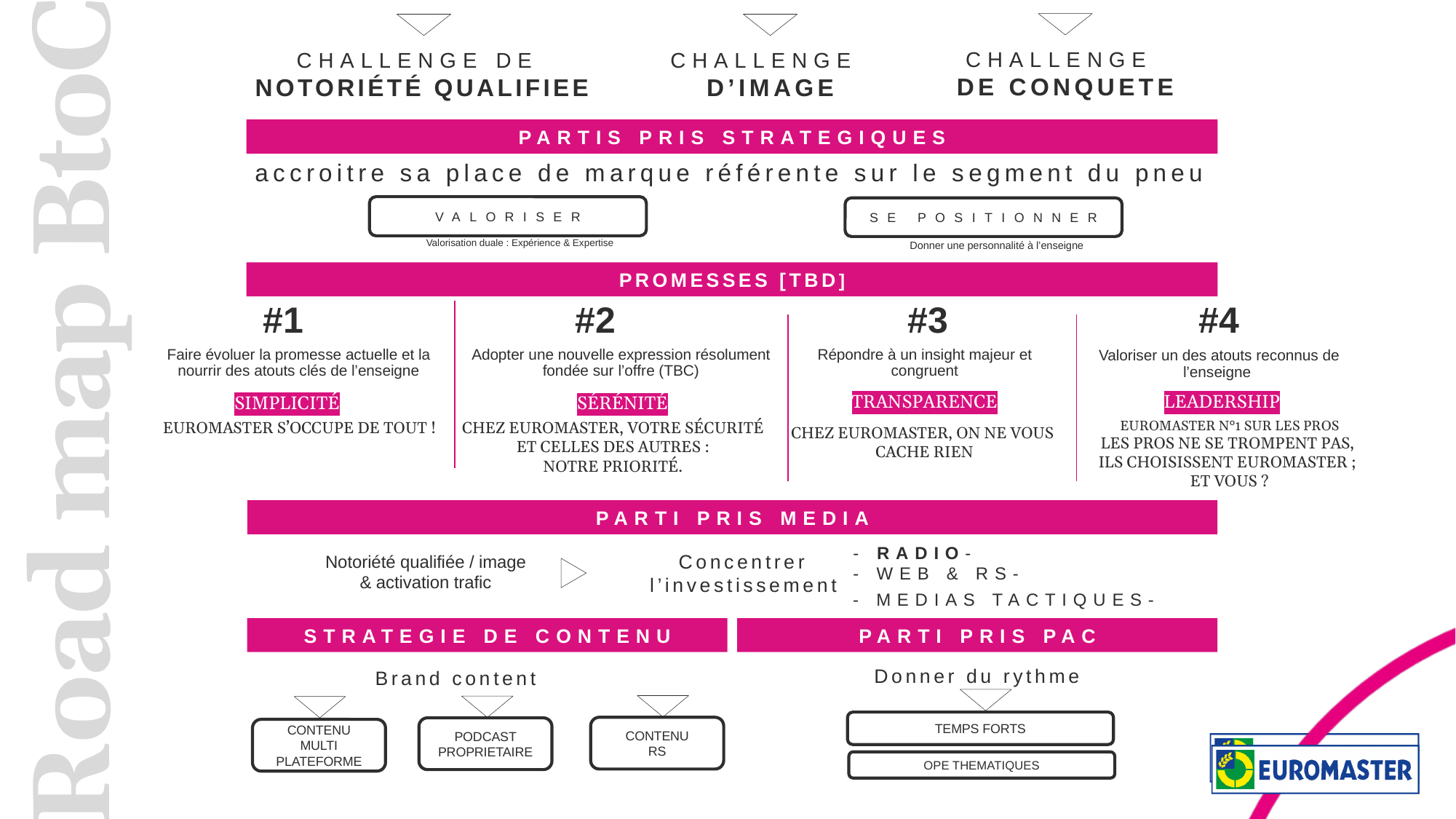

CHALLENGE
DE CONQUETE
CHALLENGE DE
NOTORIÉTÉ QUALIFIEE
CHALLENGE
D’IMAGE
PARTIS PRIS STRATEGIQUES
accroitre sa place de marque référente sur le segment du pneu
VALORISER
SE POSITIONNER
Valorisation duale : Expérience & Expertise
Donner une personnalité à l’enseigne
PROMESSES [TBD]
#1
#2
#3
#4
# Road map BtoC
Faire évoluer la promesse actuelle et la nourrir des atouts clés de l’enseigne
Adopter une nouvelle expression résolument fondée sur l’offre (TBC)
Répondre à un insight majeur et congruent
Valoriser un des atouts reconnus de l’enseigne
LEADERSHIP
TRANSPARENCE
SÉRÉNITÉ
SIMPLICITÉ
EUROMASTER N°1 SUR LES PROS
LES PROS NE SE TROMPENT PAS,
ILS CHOISISSENT EUROMASTER ;
ET VOUS ?
EUROMASTER S’OCCUPE DE TOUT !
CHEZ EUROMASTER, VOTRE SÉCURITÉ
ET CELLES DES AUTRES :
NOTRE PRIORITÉ.
CHEZ EUROMASTER, ON NE VOUS
CACHE RIEN
PARTI PRIS MEDIA
- RADIO-
- WEB & RS-
Concentrer l’investissement
Notoriété qualifiée / image
& activation trafic

- MEDIAS TACTIQUES-
STRATEGIE DE CONTENU
PARTI PRIS PAC
Donner du rythme
Brand content

TEMPS FORTS
CONTENU
RS
PODCAST
PROPRIETAIRE
CONTENU
MULTI PLATEFORME
OPE THEMATIQUES
3 PROMESSES CLES

Preuve propriétaire
Preuve de leadership
Preuve évocatrice
STRATEGIE D’ACTIVATION
LEVIERS DE
COMMUNICATION DECISIONNAIRES
PAC : TEMPS FORTS + TEMPS THEMATIQUES
OFFENSIVE : BtoB
OPPORTUNISTE: BtoC
ADOPTER UNE ATTITUDE « BUSINESS ORIENTED »

LEVIERS DE COMMUNICATION
PROS UTILISATEURS ET PARTS